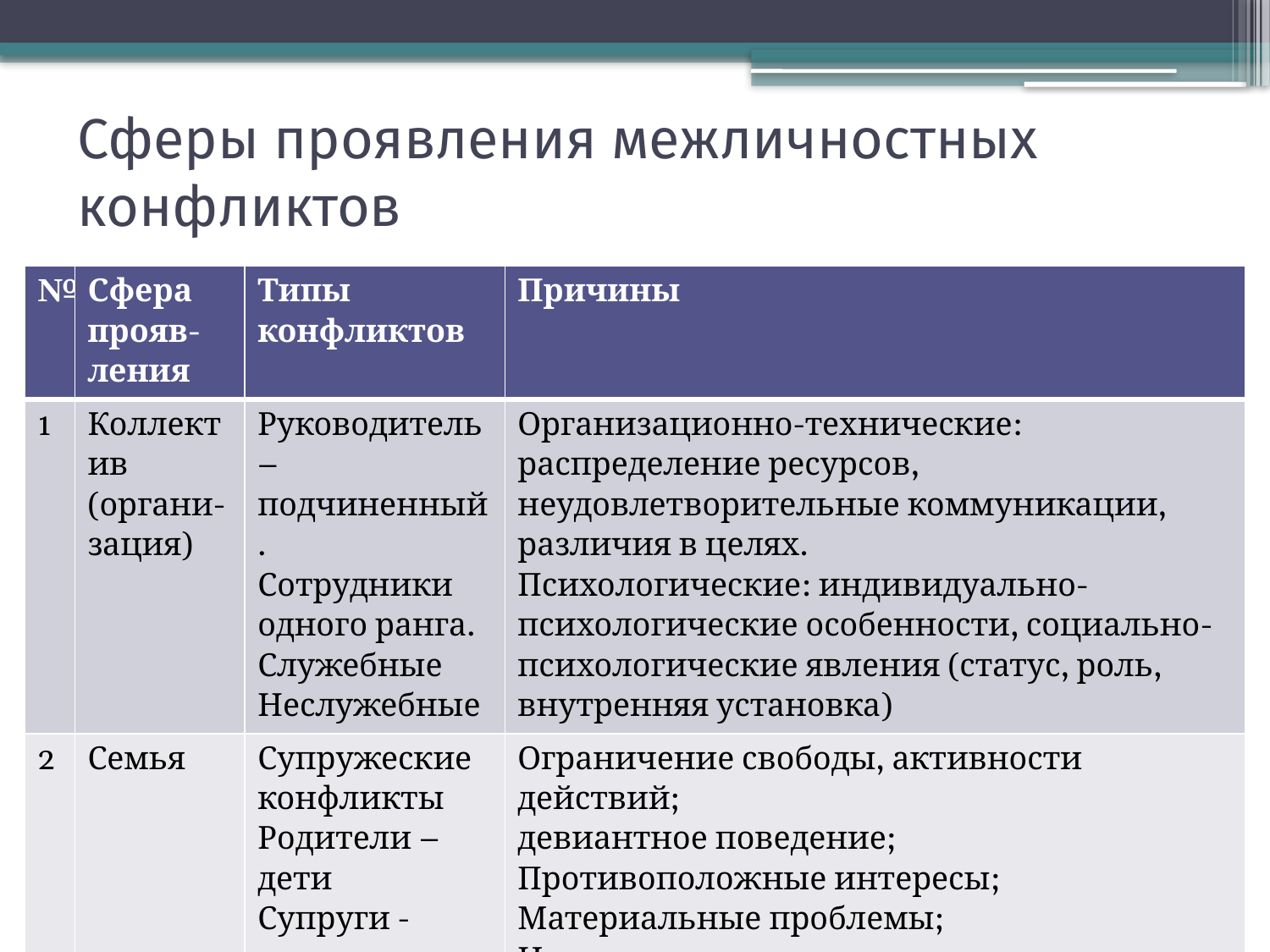

# Сферы проявления межличностных конфликтов
| № | Сфера прояв- ления | Типы конфликтов | Причины |
| --- | --- | --- | --- |
| 1 | Коллектив (органи-зация) | Руководитель – подчиненный. Сотрудники одного ранга. Служебные Неслужебные | Организационно-технические: распределение ресурсов, неудовлетворительные коммуникации, различия в целях. Психологические: индивидуально-психологические особенности, социально-психологические явления (статус, роль, внутренняя установка) |
| 2 | Семья | Супружеские конфликты Родители – дети Супруги - родственники | Ограничение свободы, активности действий; девиантное поведение; Противоположные интересы; Материальные проблемы; Индивидуально-психологические особенности и уровень культуры отдельных членов семьи |